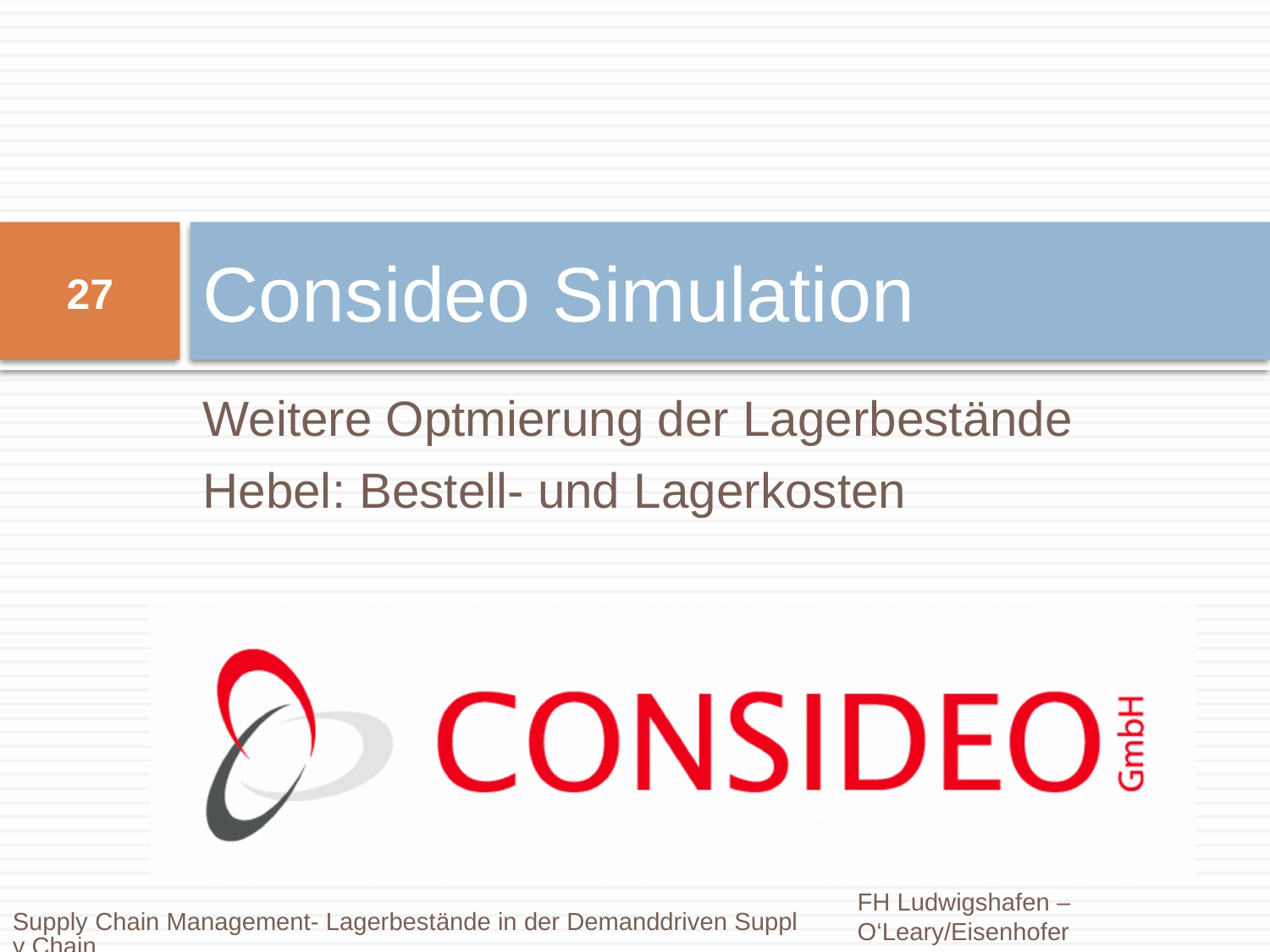

# Consideo Simulation
27
Weitere Optmierung der Lagerbestände
Hebel: Bestell- und Lagerkosten
FH Ludwigshafen – O‘Leary/Eisenhofer
Supply Chain Management- Lagerbestände in der Demanddriven Supply Chain